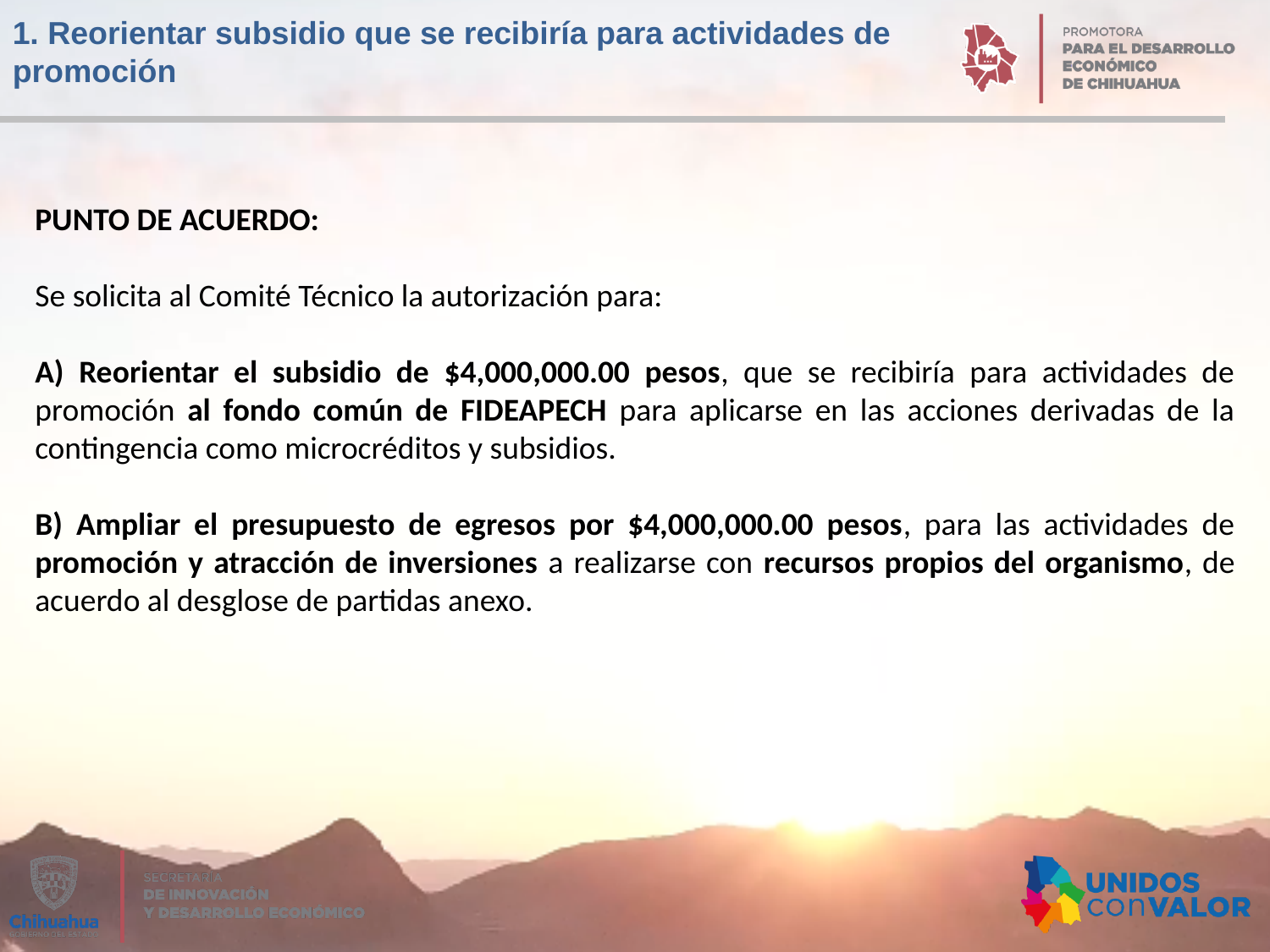

1. Reorientar subsidio que se recibiría para actividades de promoción

PUNTO DE ACUERDO:

Se solicita al Comité Técnico la autorización para:

A) Reorientar el subsidio de $4,000,000.00 pesos, que se recibiría para actividades de promoción al fondo común de FIDEAPECH para aplicarse en las acciones derivadas de la contingencia como microcréditos y subsidios.

B) Ampliar el presupuesto de egresos por $4,000,000.00 pesos, para las actividades de promoción y atracción de inversiones a realizarse con recursos propios del organismo, de acuerdo al desglose de partidas anexo.